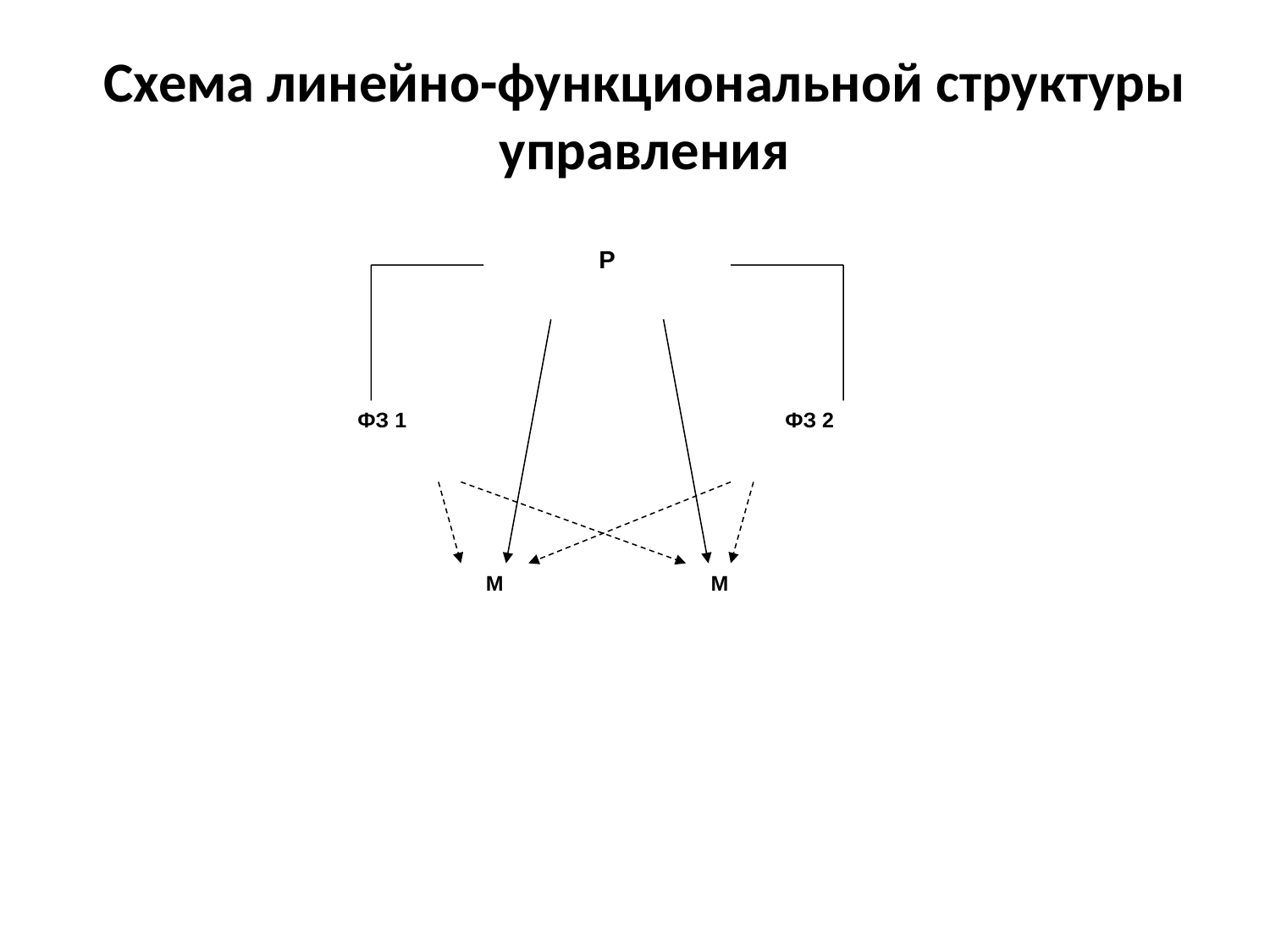

Схема линейно-функциональной структуры управления

Р

ФЗ 1

ФЗ 2

М

М